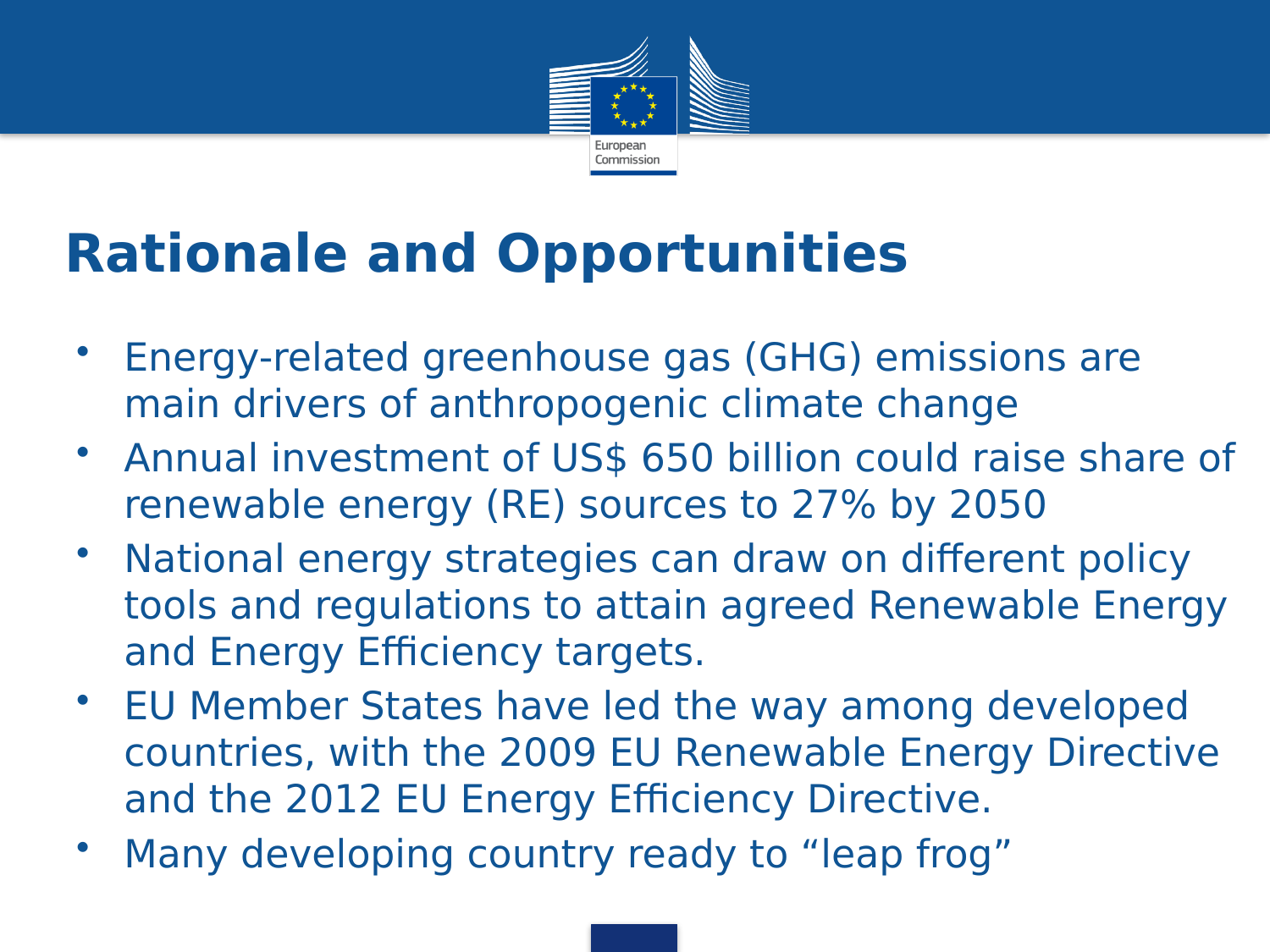

# Rationale and Opportunities
Energy-related greenhouse gas (GHG) emissions are main drivers of anthropogenic climate change
Annual investment of US$ 650 billion could raise share of renewable energy (RE) sources to 27% by 2050
National energy strategies can draw on different policy tools and regulations to attain agreed Renewable Energy and Energy Efficiency targets.
EU Member States have led the way among developed countries, with the 2009 EU Renewable Energy Directive and the 2012 EU Energy Efficiency Directive.
Many developing country ready to “leap frog”